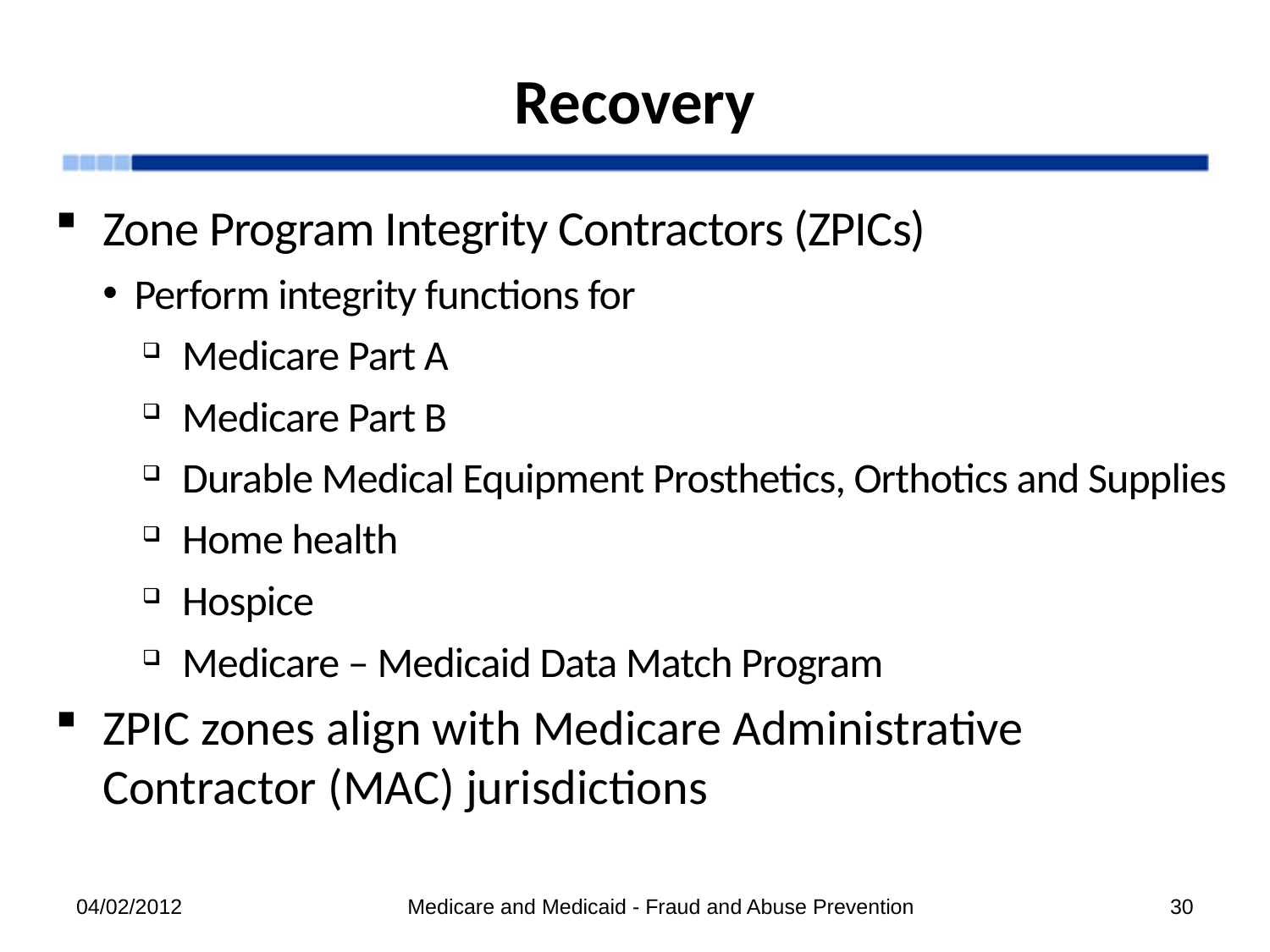

# Recovery
Zone Program Integrity Contractors (ZPICs)
Perform integrity functions for
Medicare Part A
Medicare Part B
Durable Medical Equipment Prosthetics, Orthotics and Supplies
Home health
Hospice
Medicare – Medicaid Data Match Program
ZPIC zones align with Medicare Administrative Contractor (MAC) jurisdictions

04/02/2012
Medicare and Medicaid - Fraud and Abuse Prevention
30